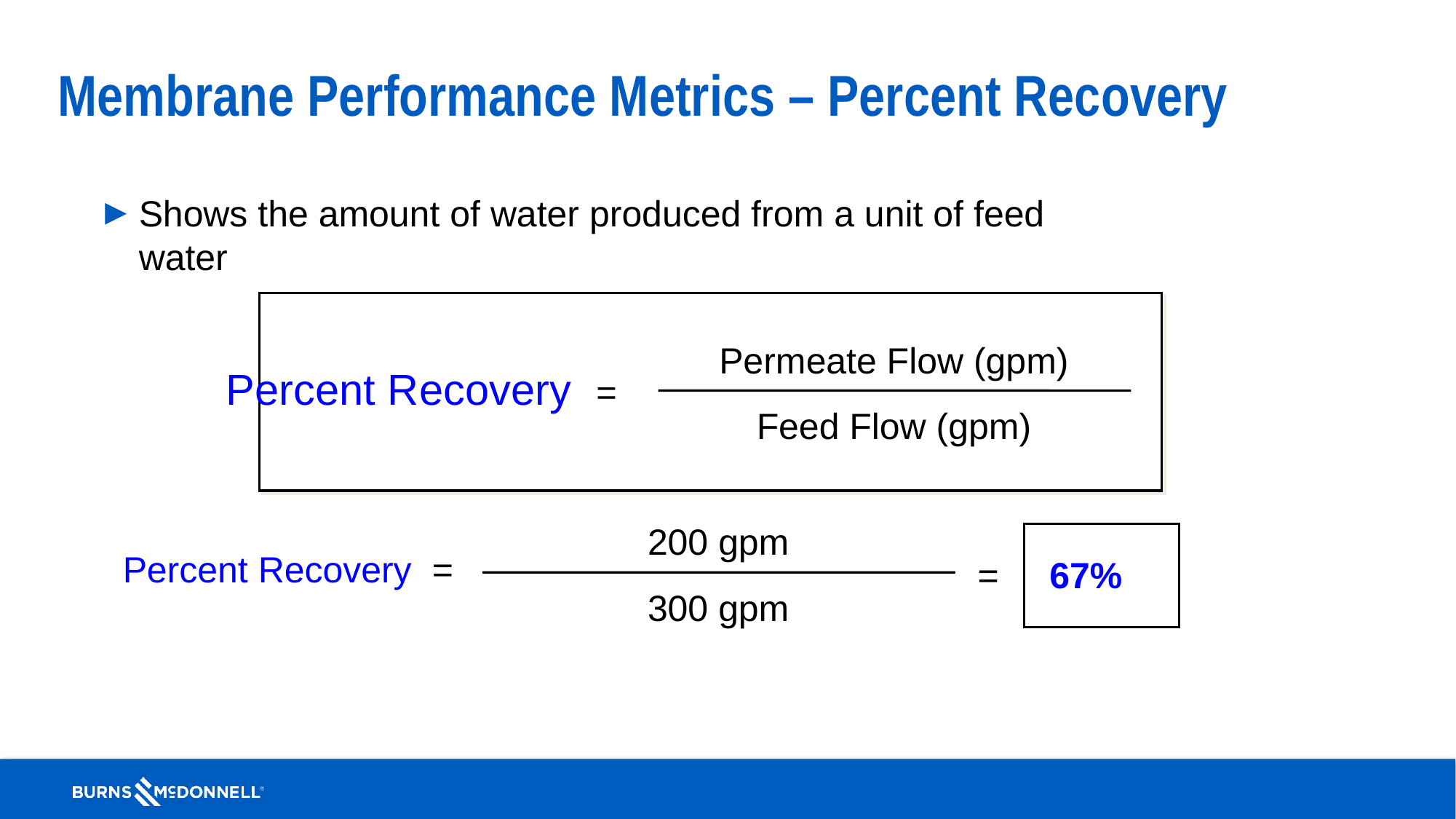

# Membrane Performance Metrics – Percent Recovery
Shows the amount of water produced from a unit of feed water

Permeate Flow (gpm)
Feed Flow (gpm)

Percent Recovery  =

200 gpm
300 gpm

Percent Recovery  =
=
67%